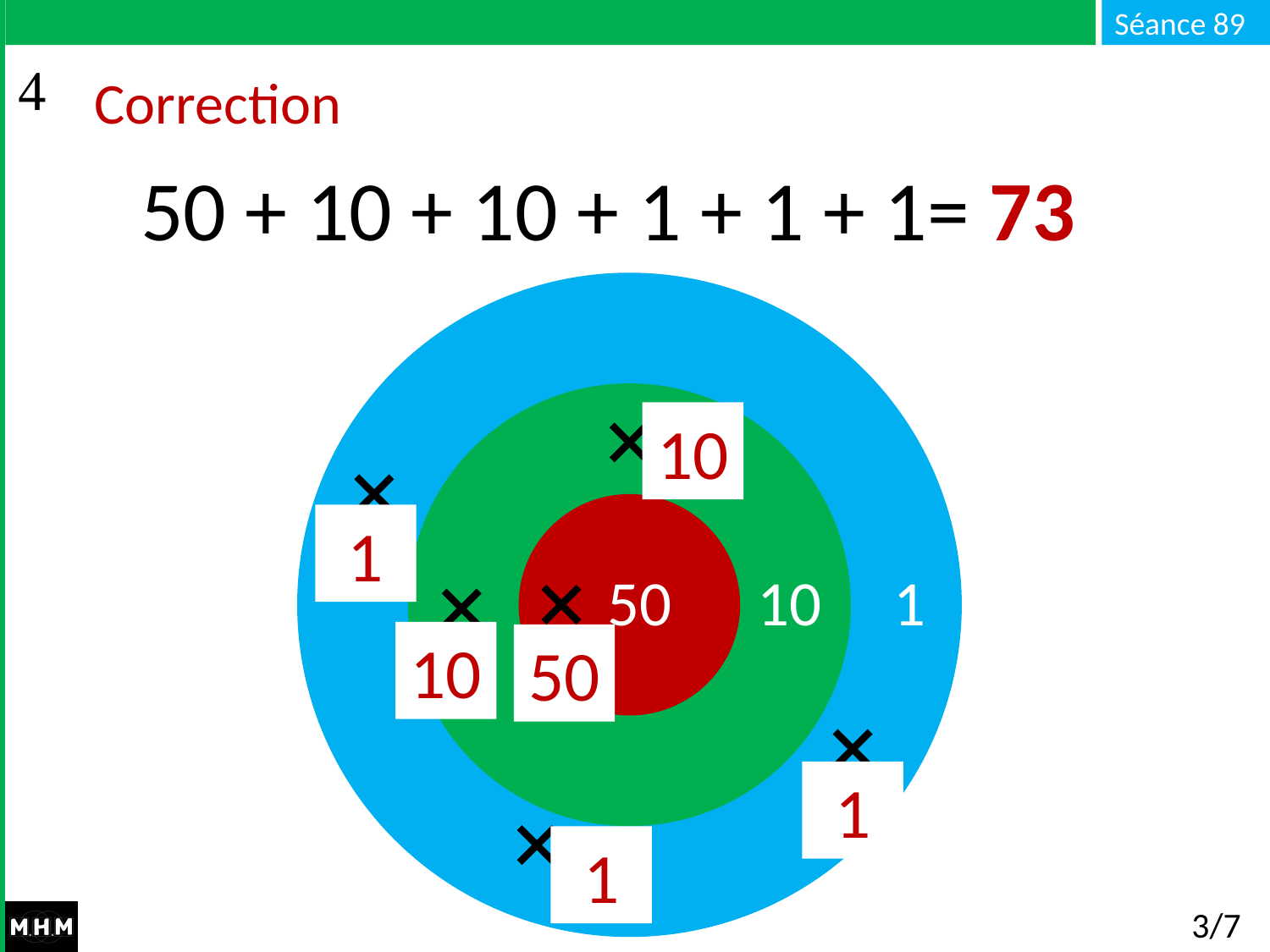

# Correction
50 + 10 + 10 + 1 + 1 + 1= 73

10

1
50      10     1

10
50

1

1
3/7